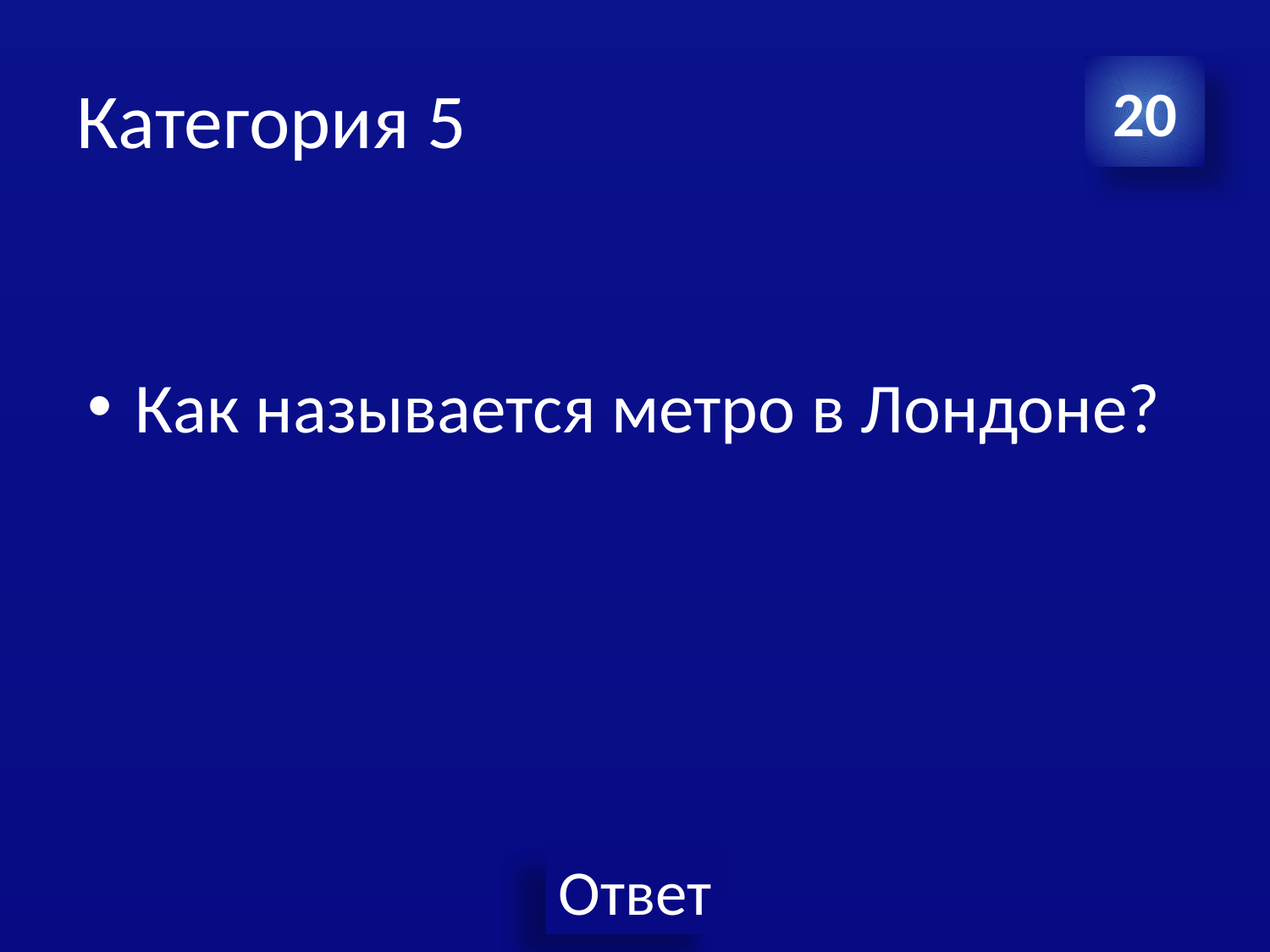

# Категория 5
20
Как называется метро в Лондоне?